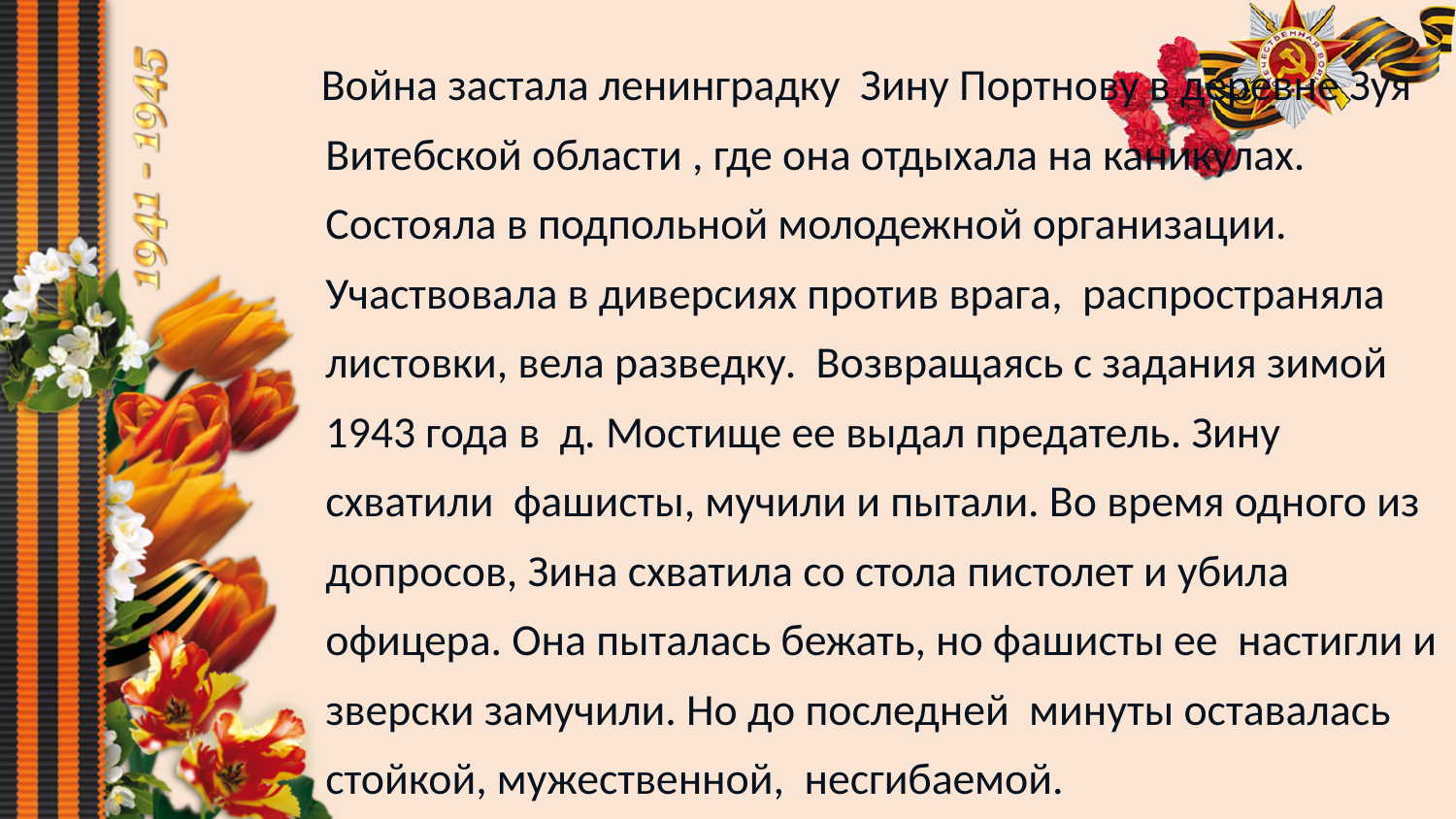

Война застала ленинградку  Зину Портнову в деревне Зуя Витебской области , где она отдыхала на каникулах.  Состояла в подпольной молодежной организации.  Участвовала в диверсиях против врага,  распространяла листовки, вела разведку.  Возвращаясь с задания зимой 1943 года в  д. Мостище ее выдал предатель. Зину схватили  фашисты, мучили и пытали. Во время одного из  допросов, Зина схватила со стола пистолет и убила  офицера. Она пыталась бежать, но фашисты ее  настигли и зверски замучили. Но до последней  минуты оставалась стойкой, мужественной,  несгибаемой.